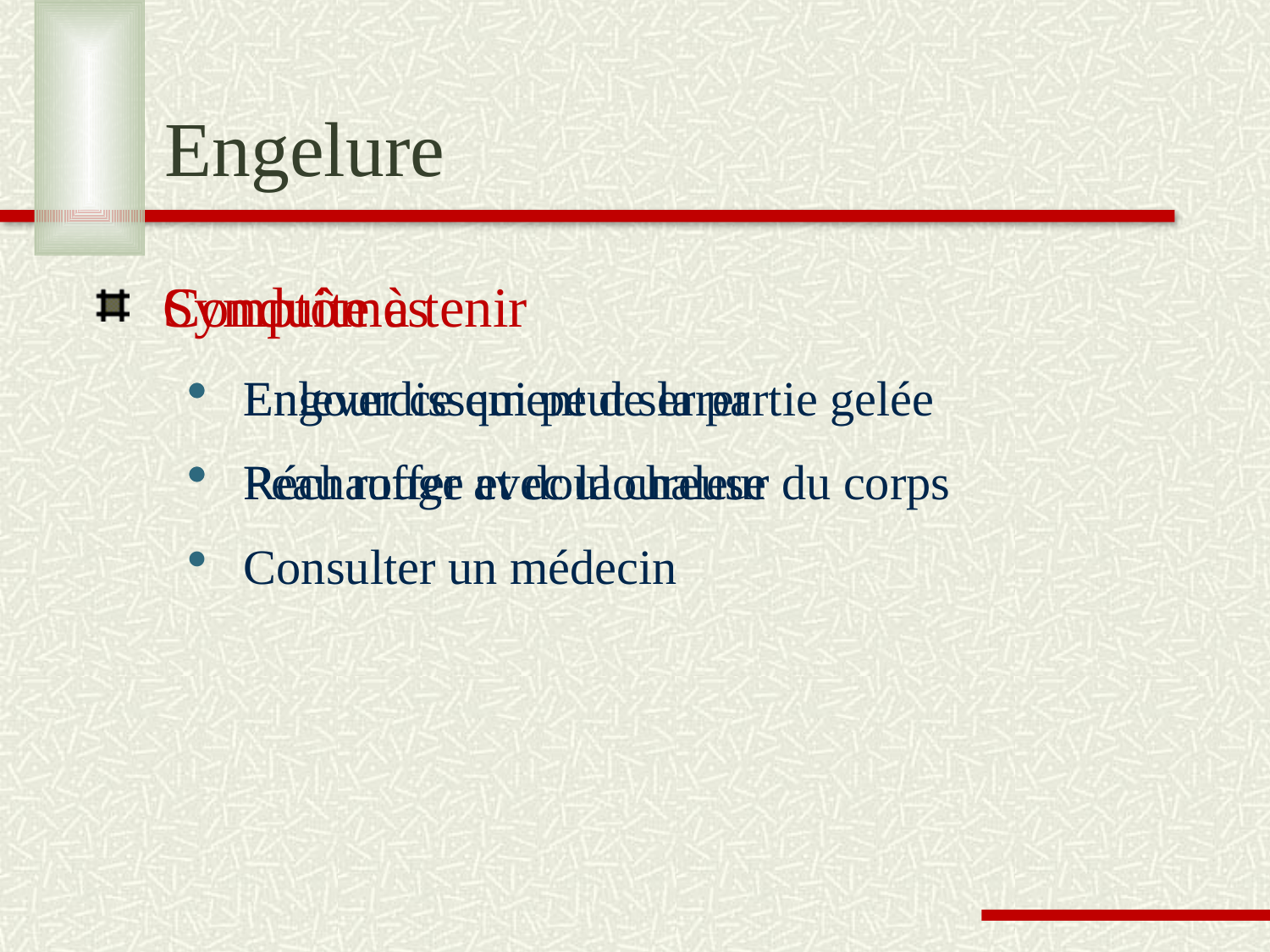

# Engelure
Symptômes
Engourdissement de la partie gelée
Peau rouge et douloureuse
Conduite à tenir
Enlever ce qui peut serrer
Réchauffer avec la chaleur du corps
Consulter un médecin